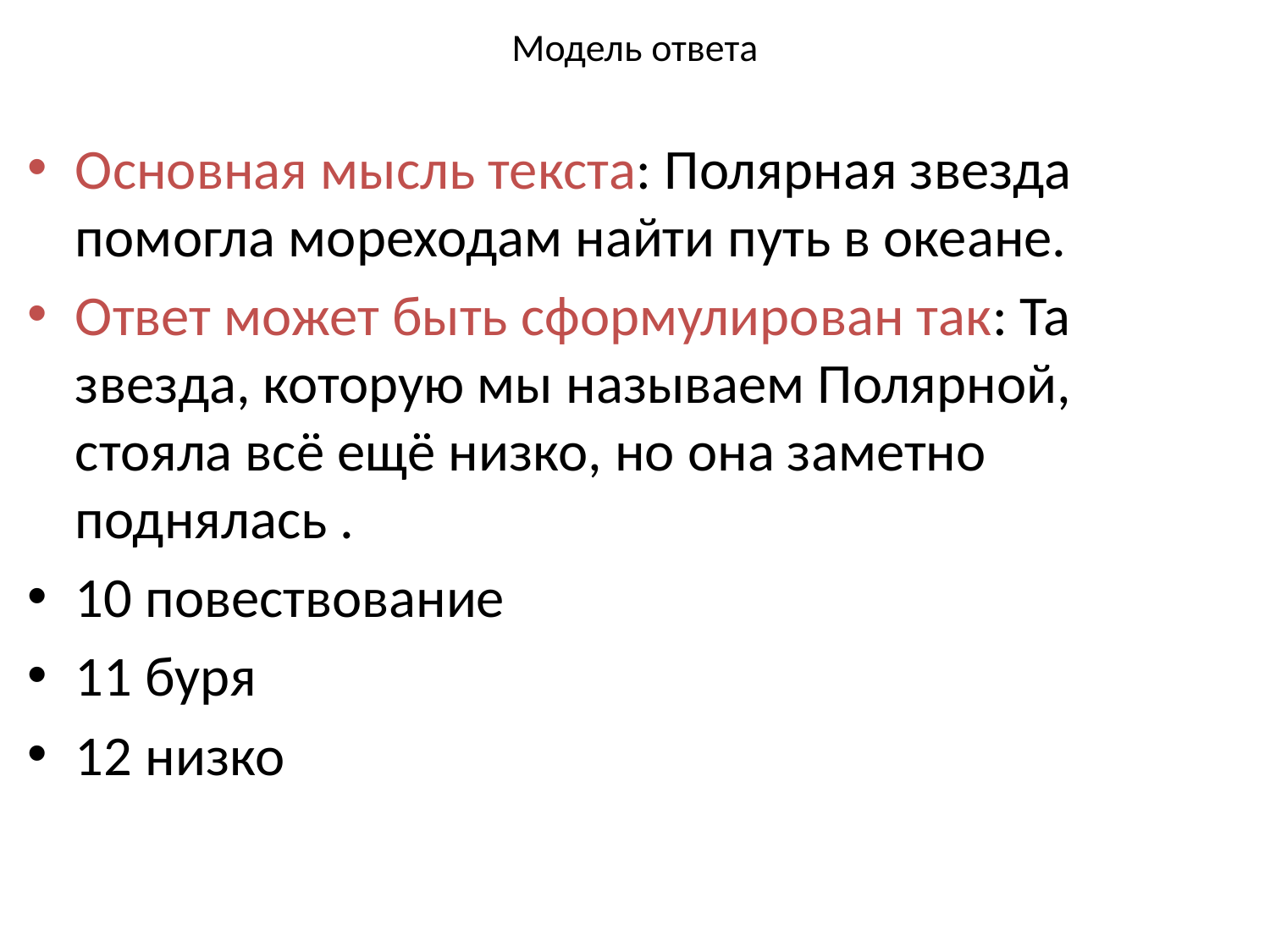

# Модель ответа
Основная мысль текста: Полярная звезда помогла мореходам найти путь в океане.
Ответ может быть сформулирован так: Та звезда, которую мы называем Полярной, стояла всё ещё низко, но она заметно поднялась .
10 повествование
11 буря
12 низко